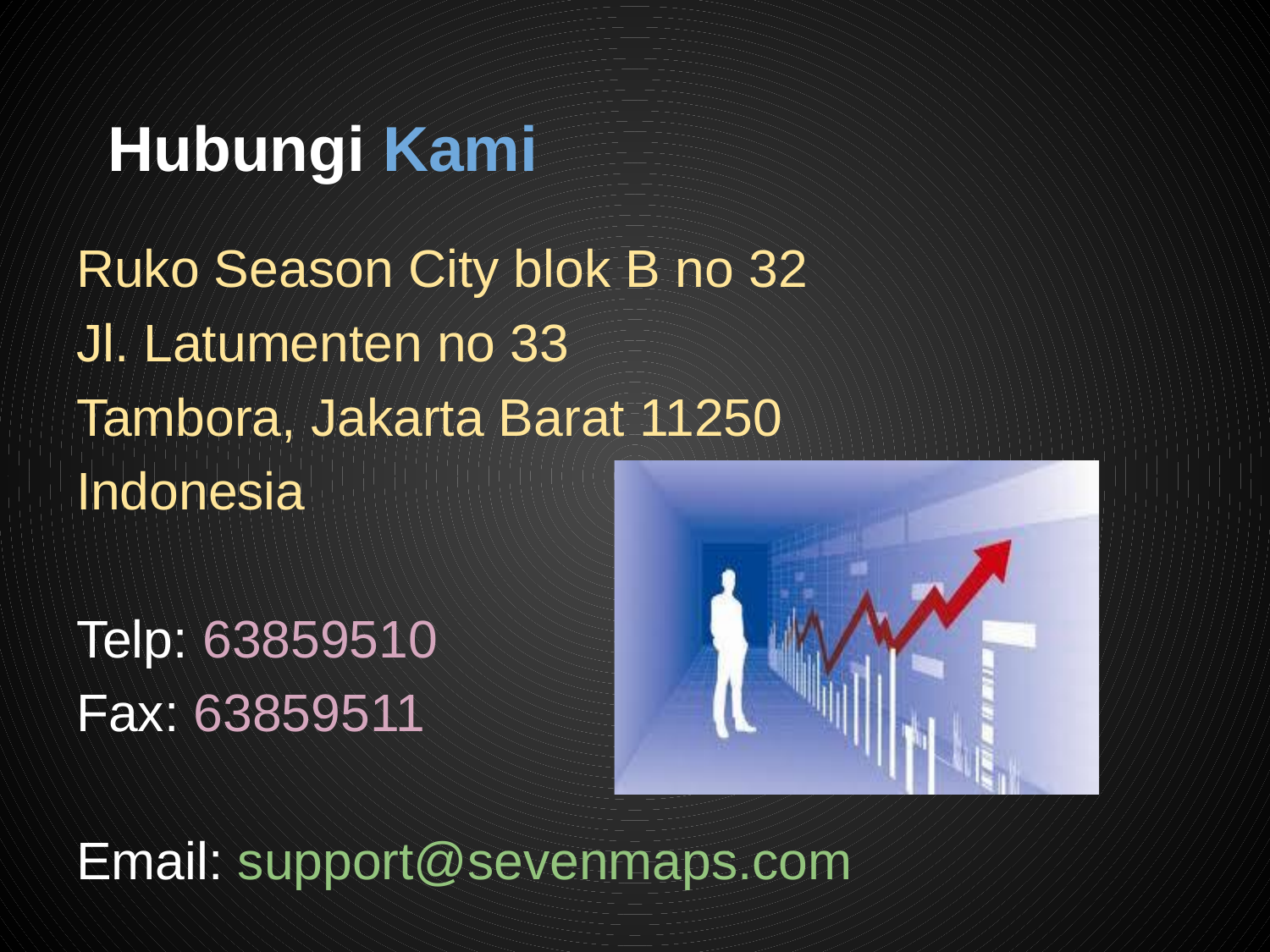

# Hubungi Kami
Ruko Season City blok B no 32
Jl. Latumenten no 33
Tambora, Jakarta Barat 11250
Indonesia

Telp: 63859510
Fax: 63859511

Email: support@sevenmaps.com